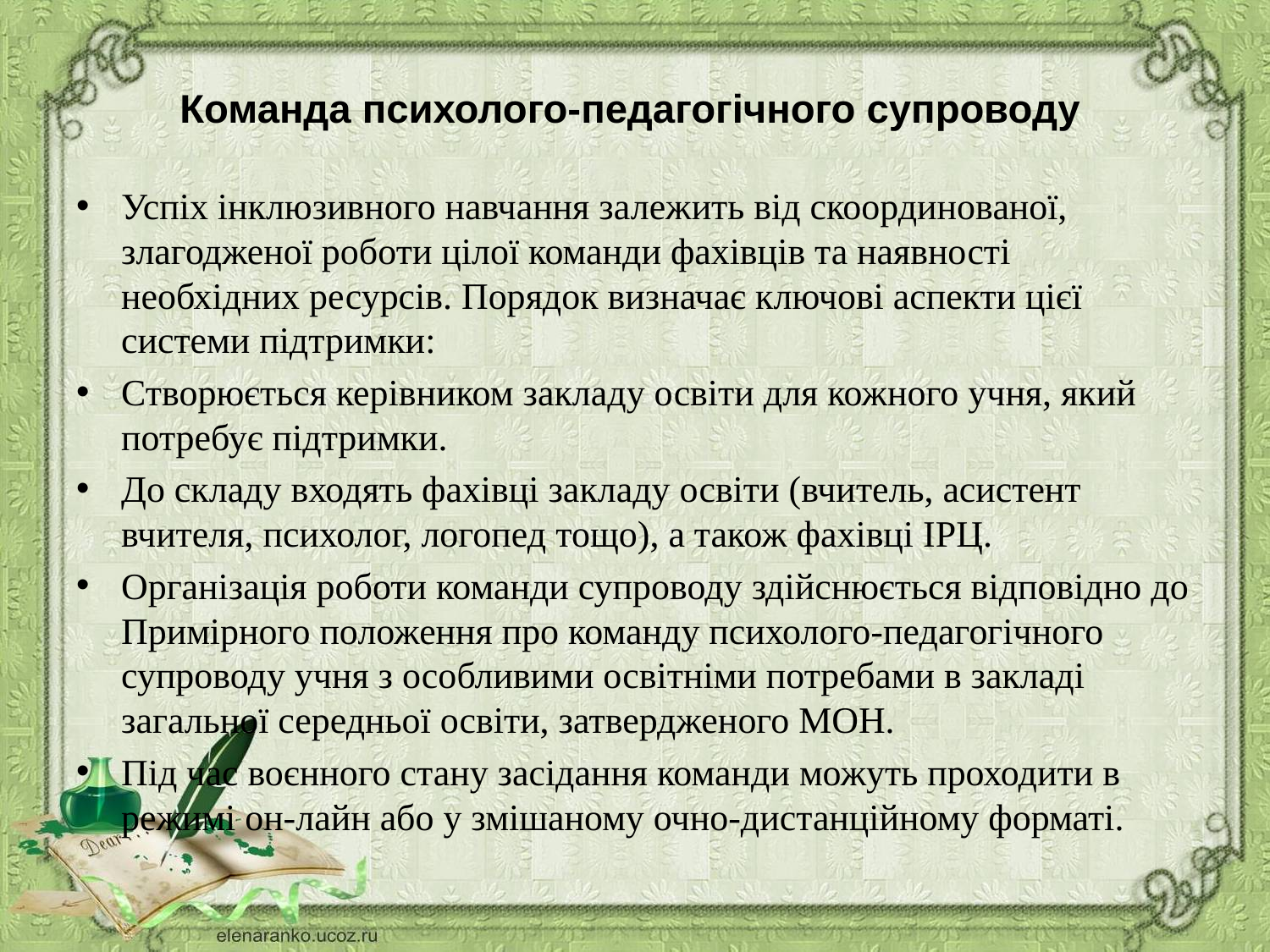

# Команда психолого-педагогічного супроводу
Успіх інклюзивного навчання залежить від скоординованої, злагодженої роботи цілої команди фахівців та наявності необхідних ресурсів. Порядок визначає ключові аспекти цієї системи підтримки:
Створюється керівником закладу освіти для кожного учня, який потребує підтримки.
До складу входять фахівці закладу освіти (вчитель, асистент вчителя, психолог, логопед тощо), а також фахівці ІРЦ.
Організація роботи команди супроводу здійснюється відповідно до Примірного положення про команду психолого-педагогічного супроводу учня з особливими освітніми потребами в закладі загальної середньої освіти, затвердженого МОН.
Під час воєнного стану засідання команди можуть проходити в режимі он-лайн або у змішаному очно-дистанційному форматі.